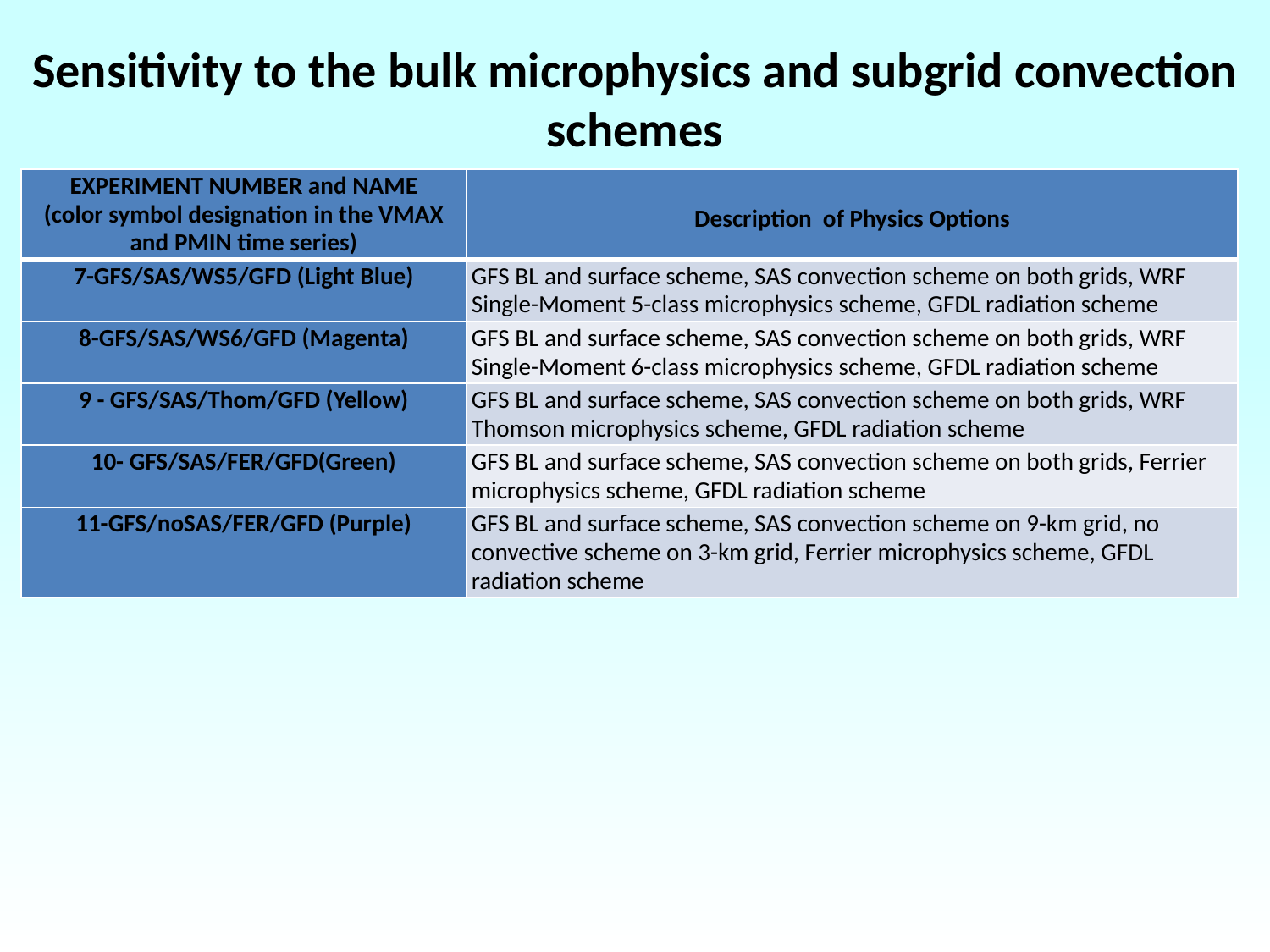

Sensitivity to the bulk microphysics and subgrid convection schemes
| EXPERIMENT NUMBER and NAME (color symbol designation in the VMAX and PMIN time series) | Description of Physics Options |
| --- | --- |
| 7-GFS/SAS/WS5/GFD (Light Blue) | GFS BL and surface scheme, SAS convection scheme on both grids, WRF Single-Moment 5-class microphysics scheme, GFDL radiation scheme |
| 8-GFS/SAS/WS6/GFD (Magenta) | GFS BL and surface scheme, SAS convection scheme on both grids, WRF Single-Moment 6-class microphysics scheme, GFDL radiation scheme |
| 9 - GFS/SAS/Thom/GFD (Yellow) | GFS BL and surface scheme, SAS convection scheme on both grids, WRF Thomson microphysics scheme, GFDL radiation scheme |
| 10- GFS/SAS/FER/GFD(Green) | GFS BL and surface scheme, SAS convection scheme on both grids, Ferrier microphysics scheme, GFDL radiation scheme |
| 11-GFS/noSAS/FER/GFD (Purple) | GFS BL and surface scheme, SAS convection scheme on 9-km grid, no convective scheme on 3-km grid, Ferrier microphysics scheme, GFDL radiation scheme |